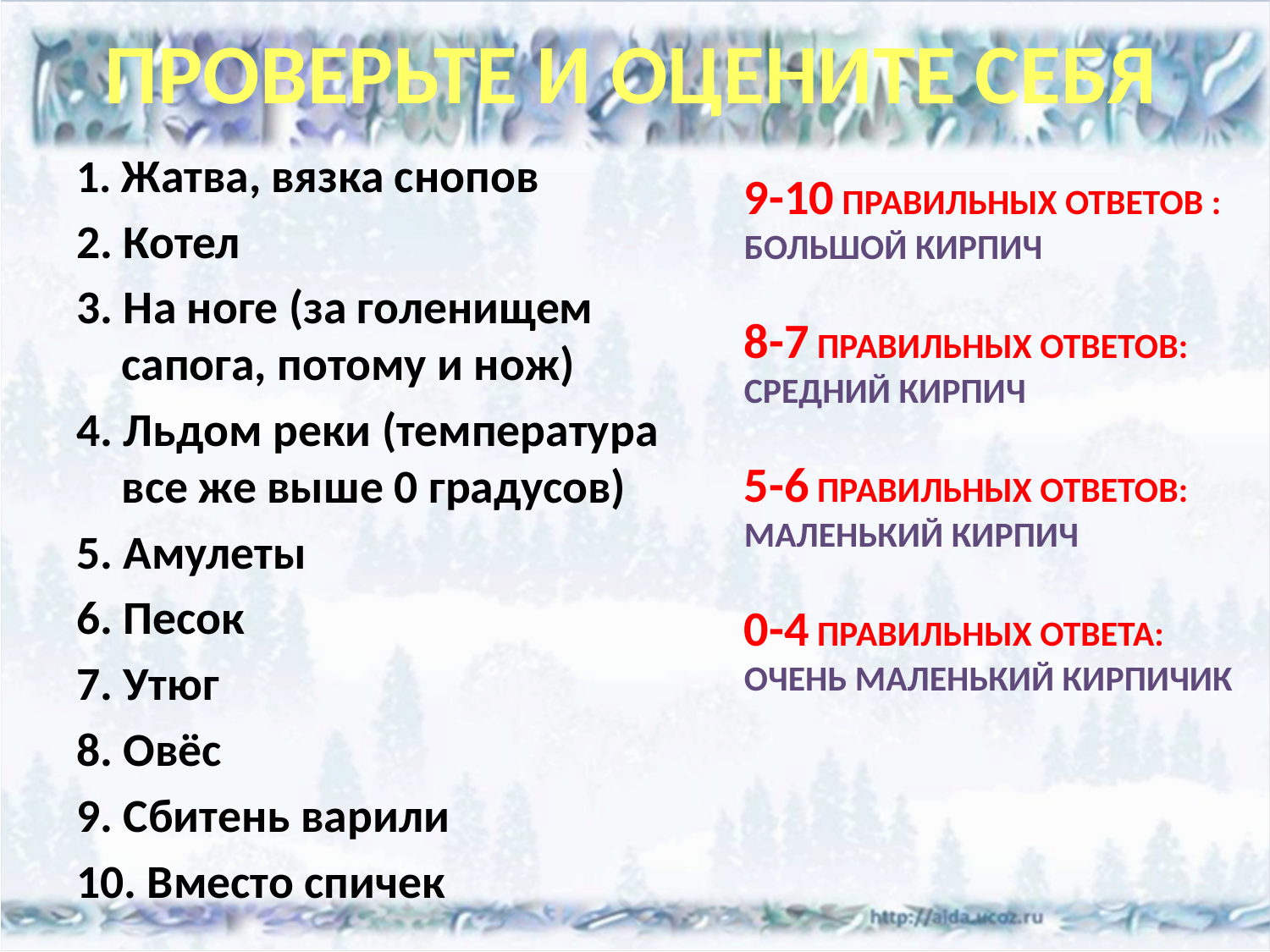

# ПРОВЕРЬТЕ И ОЦЕНИТЕ СЕБЯ
1. Жатва, вязка снопов
2. Котел
3. На ноге (за голенищем сапога, потому и нож)
4. Льдом реки (температура все же выше 0 градусов)
5. Амулеты
6. Песок
7. Утюг
8. Овёс
9. Сбитень варили
10. Вместо спичек

9-10 ПРАВИЛЬНЫХ ОТВЕТОВ :
БОЛЬШОЙ КИРПИЧ

8-7 ПРАВИЛЬНЫХ ОТВЕТОВ:
СРЕДНИЙ КИРПИЧ

5-6 ПРАВИЛЬНЫХ ОТВЕТОВ:
МАЛЕНЬКИЙ КИРПИЧ

0-4 ПРАВИЛЬНЫХ ОТВЕТА:
ОЧЕНЬ МАЛЕНЬКИЙ КИРПИЧИК